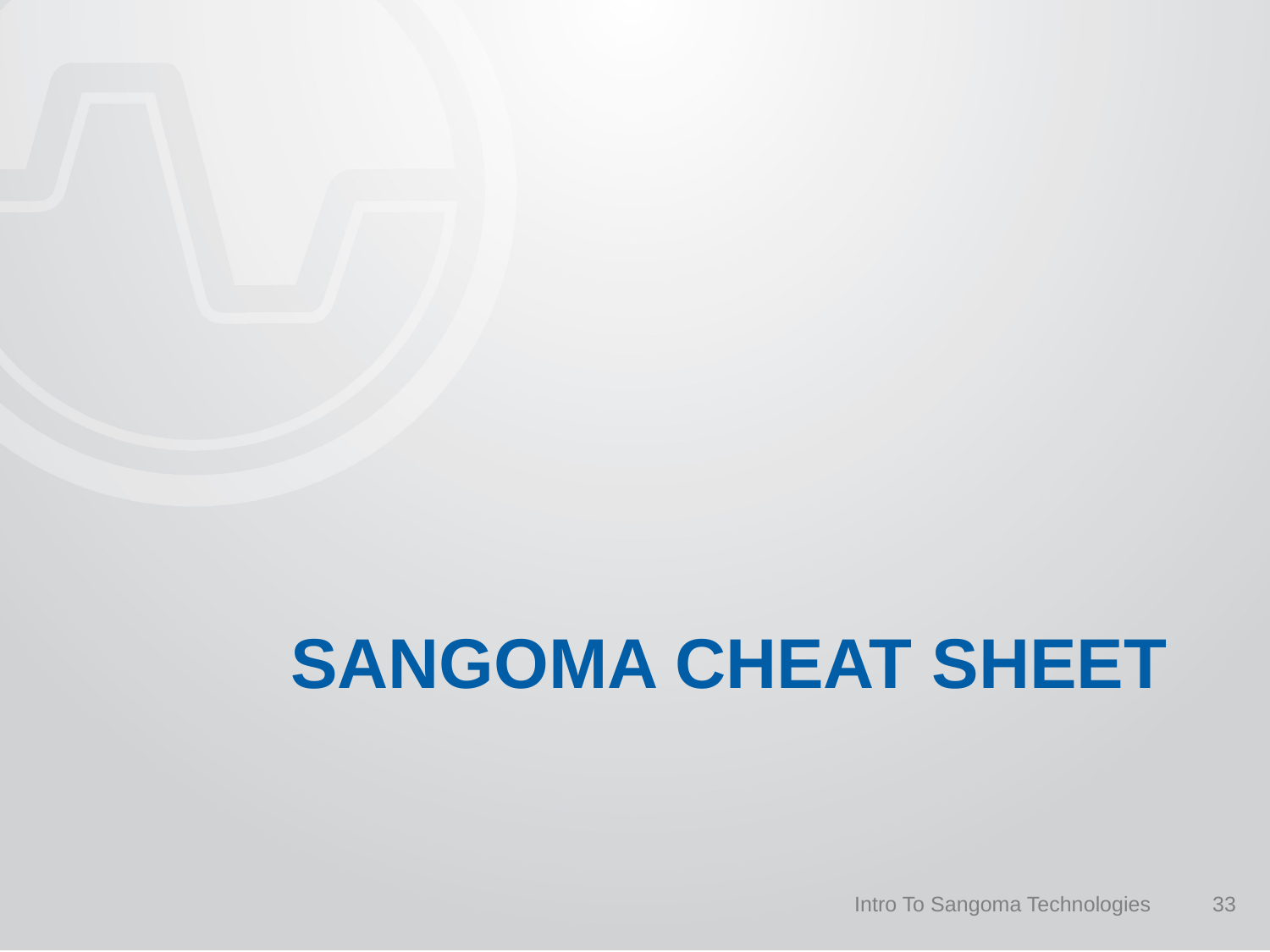

# Sangoma Cheat Sheet
Intro To Sangoma Technologies
33